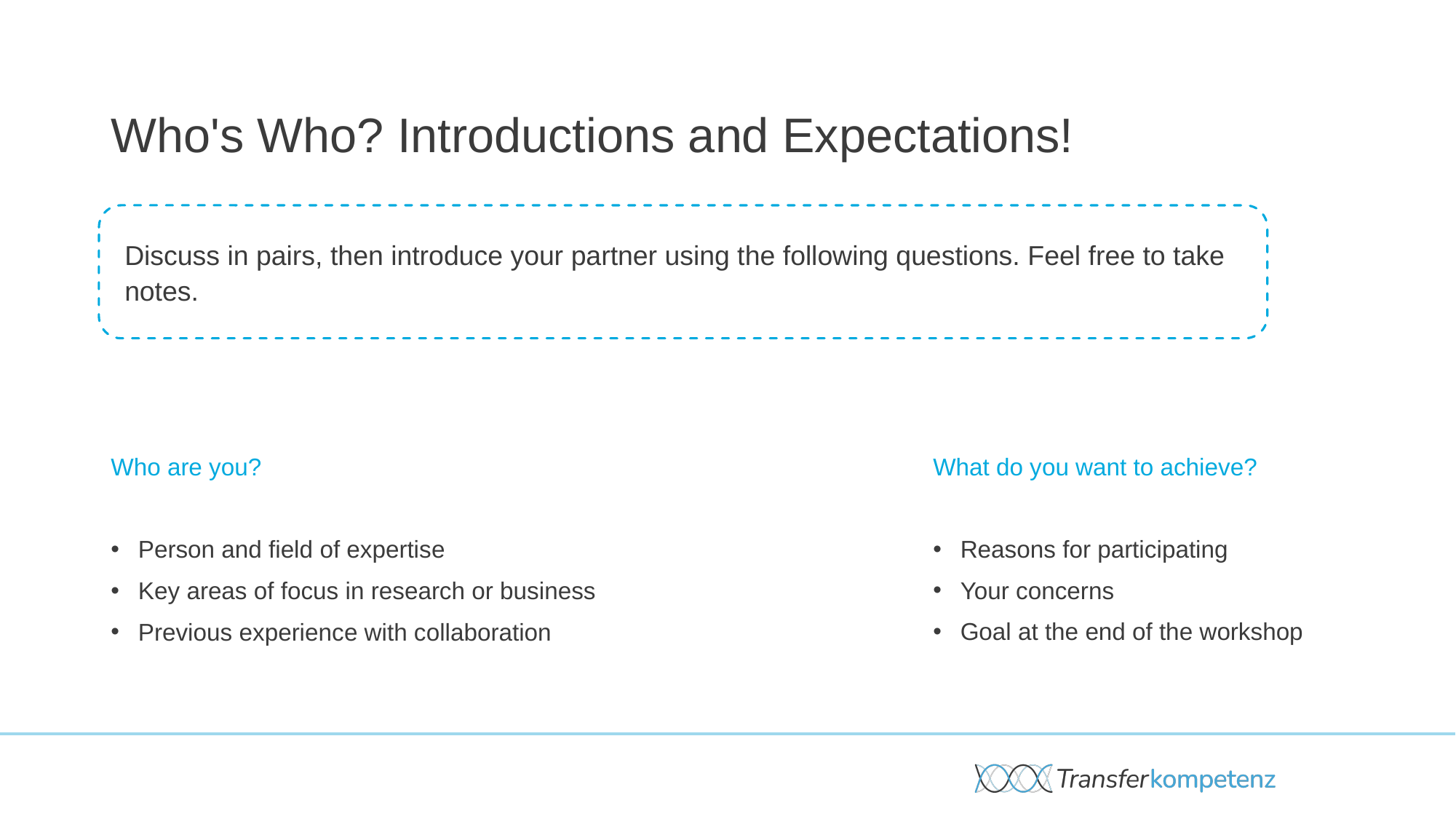

# Who's Who? Introductions and Expectations!

Discuss in pairs, then introduce your partner using the following questions. Feel free to take notes.

Who are you?

Person and field of expertise
Key areas of focus in research or business
Previous experience with collaboration

What do you want to achieve?

Reasons for participating
Your concerns
Goal at the end of the workshop